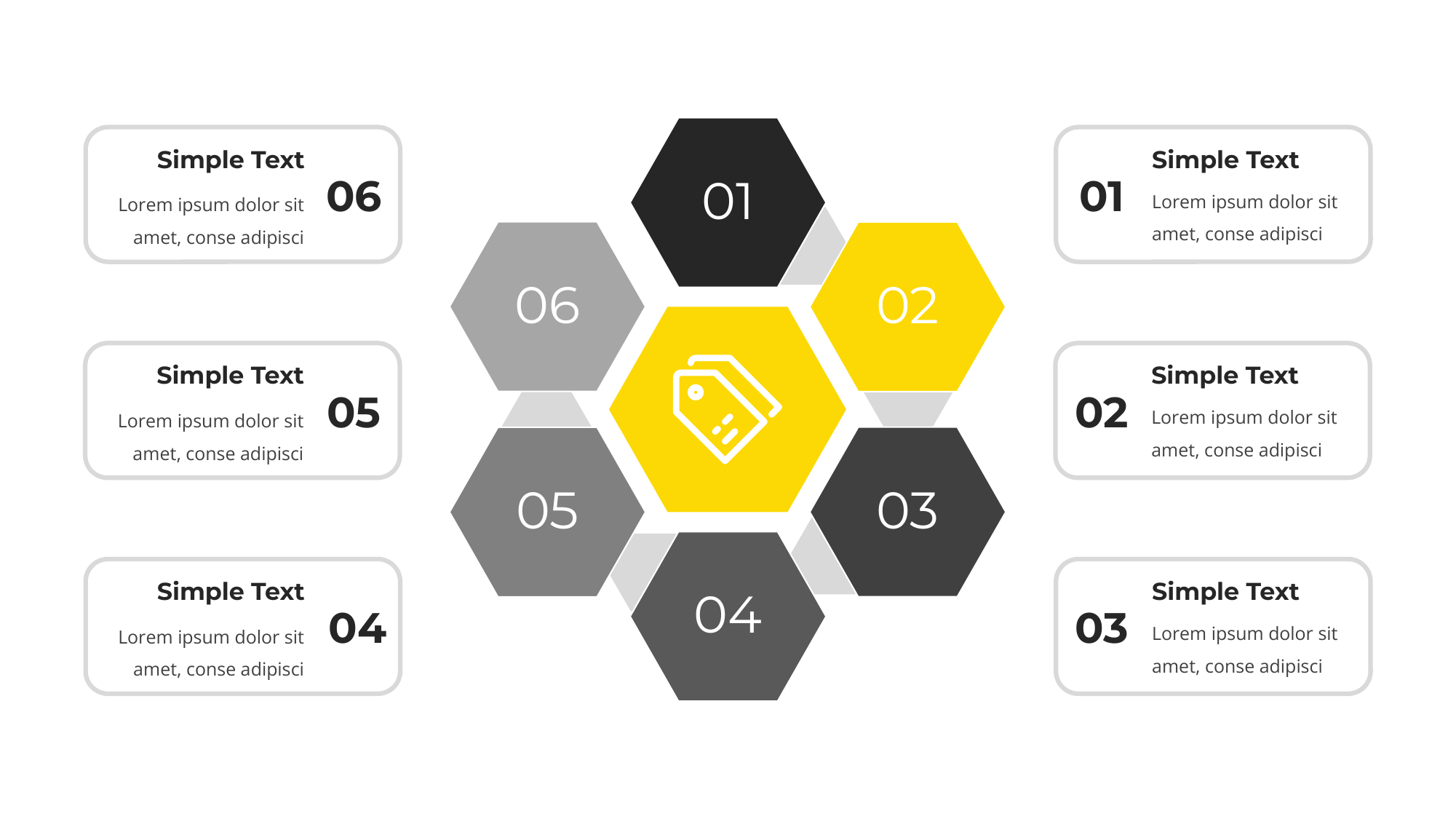

01

06
02

03
05

04

Simple Text
Lorem ipsum dolor sit amet, conse adipisci
06

Simple Text
Lorem ipsum dolor sit amet, conse adipisci
01

Simple Text
Lorem ipsum dolor sit amet, conse adipisci
05

Simple Text
Lorem ipsum dolor sit amet, conse adipisci
02

Simple Text
Lorem ipsum dolor sit amet, conse adipisci
04

Simple Text
Lorem ipsum dolor sit amet, conse adipisci
03